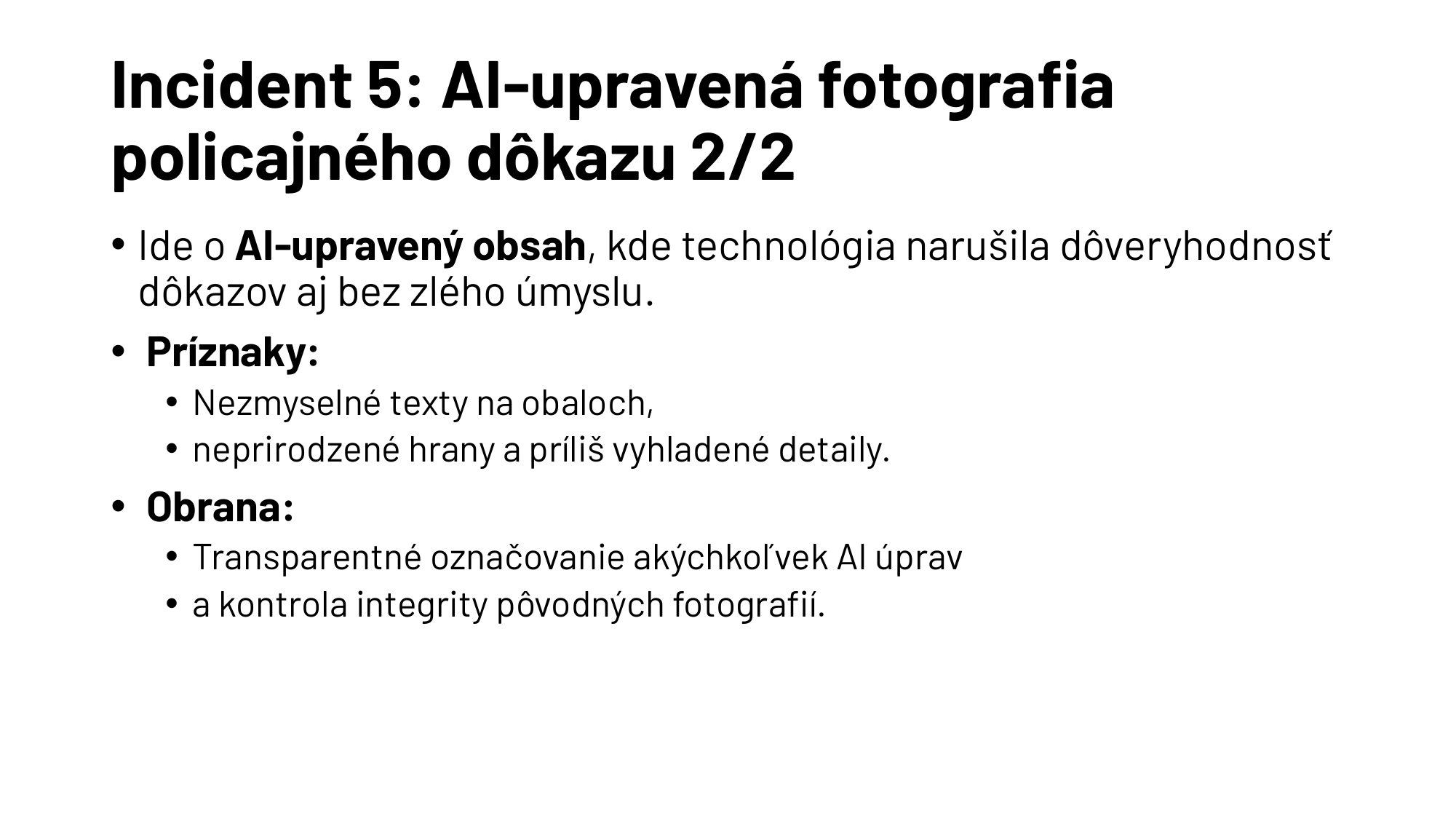

# Incident 5: AI-upravená fotografia policajného dôkazu 2/2
Ide o AI-upravený obsah, kde technológia narušila dôveryhodnosť dôkazov aj bez zlého úmyslu.
 Príznaky:
Nezmyselné texty na obaloch,
neprirodzené hrany a príliš vyhladené detaily.
 Obrana:
Transparentné označovanie akýchkoľvek AI úprav
a kontrola integrity pôvodných fotografií.